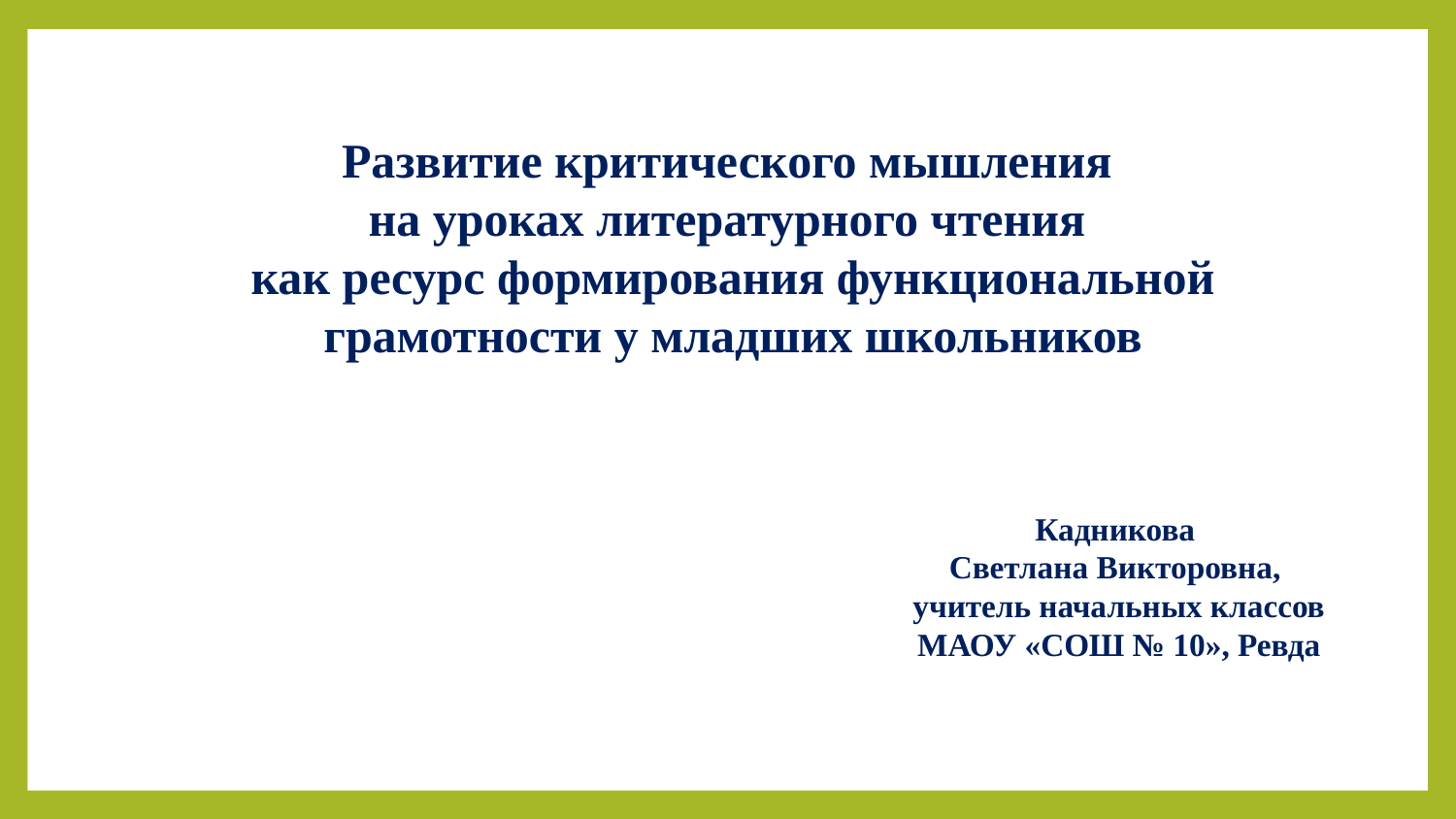

Развитие критического мышления
на уроках литературного чтения
как ресурс формирования функциональной грамотности у младших школьников
Кадникова
Светлана Викторовна,
учитель начальных классов
МАОУ «СОШ № 10», Ревда